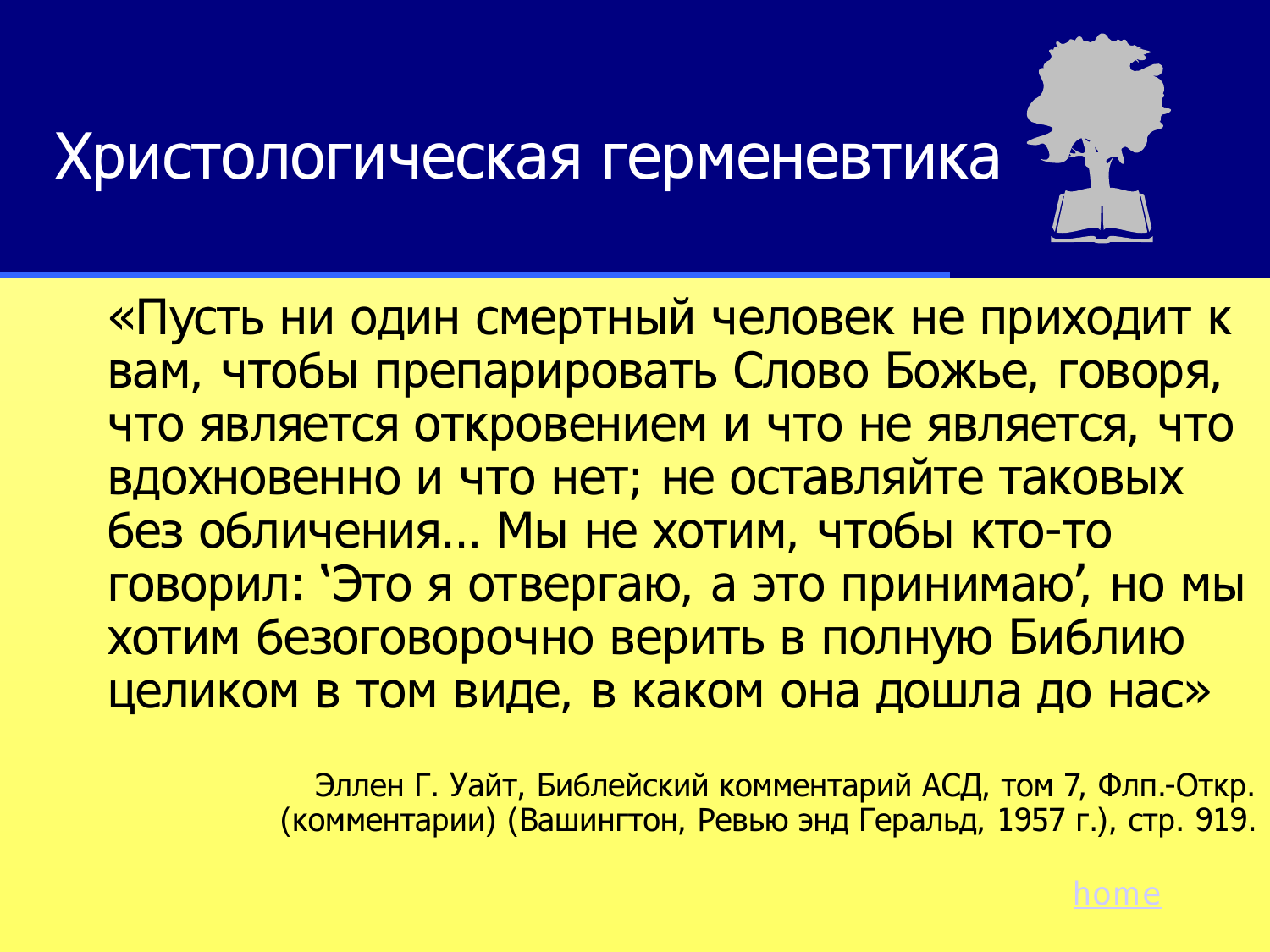

# Христологическая герменевтика
«Пусть ни один смертный человек не приходит к вам, чтобы препарировать Слово Божье, говоря, что является откровением и что не является, что вдохновенно и что нет; не оставляйте таковых без обличения… Мы не хотим, чтобы кто-то говорил: ‘Это я отвергаю, а это принимаю’, но мы хотим безоговорочно верить в полную Библию целиком в том виде, в каком она дошла до нас»

Эллен Г. Уайт, Библейский комментарий АСД, том 7, Флп.-Откр. (комментарии) (Вашингтон, Ревью энд Геральд, 1957 г.), стр. 919.